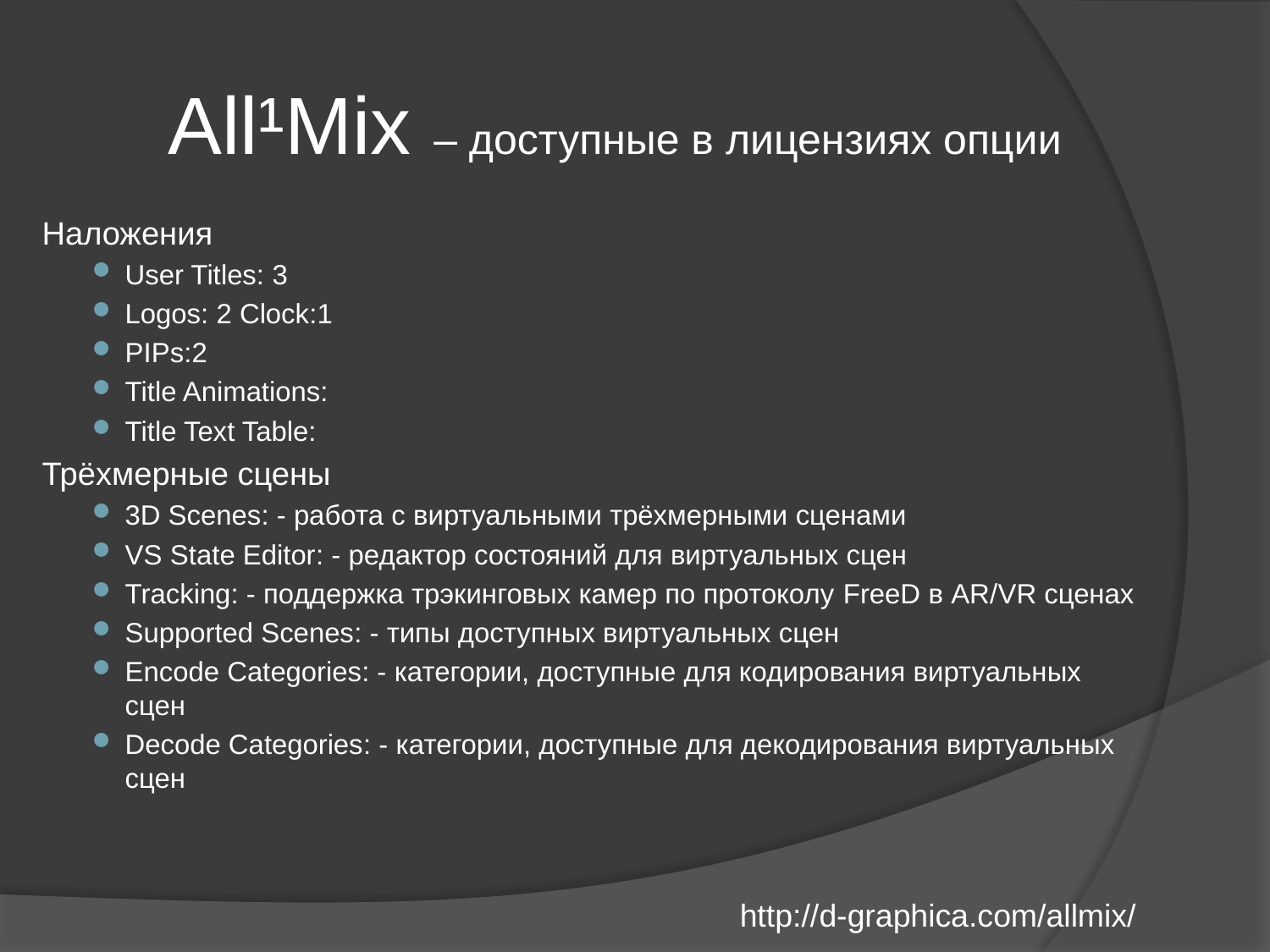

# All¹Mix – доступные в лицензиях опции
Наложения
User Titles: 3
Logos: 2 Clock:1
PIPs:2
Title Animations:
Title Text Table:
Трёхмерные сцены
3D Scenes: - работа с виртуальными трёхмерными сценами
VS State Editor: - редактор состояний для виртуальных сцен
Tracking: - поддержка трэкинговых камер по протоколу FreeD в AR/VR сценах
Supported Scenes: - типы доступных виртуальных сцен
Encode Categories: - категории, доступные для кодирования виртуальных сцен
Decode Categories: - категории, доступные для декодирования виртуальных сцен

http://d-graphica.com/allmix/